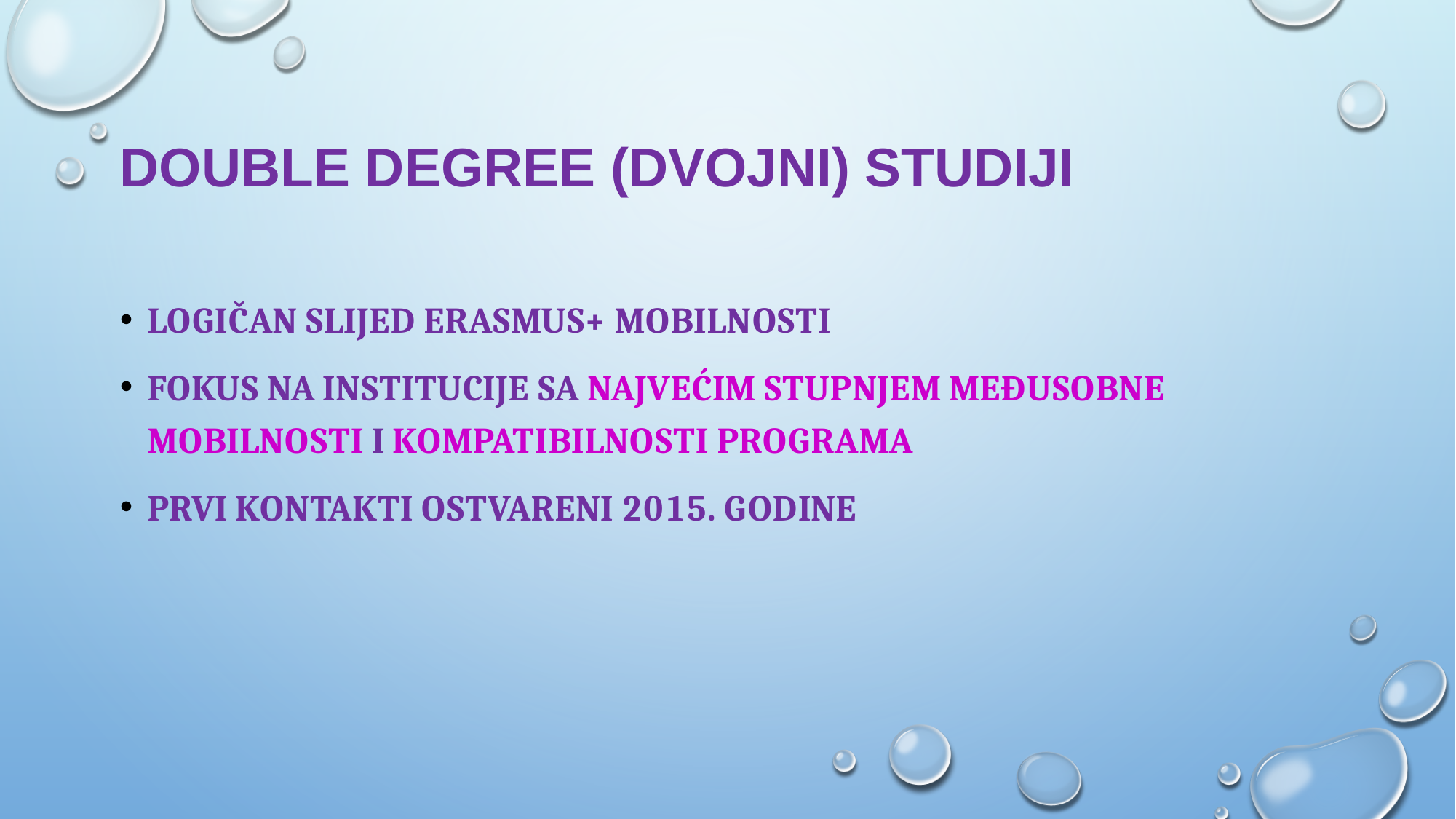

# Double degree (Dvojni) studiji
Logičan slijed erasmus+ mobilnosti
Fokus na institucije sa najvećim stupnjem međusobne mobilnosti i kompatibilnosti programa
Prvi kontakti ostvareni 2015. godine